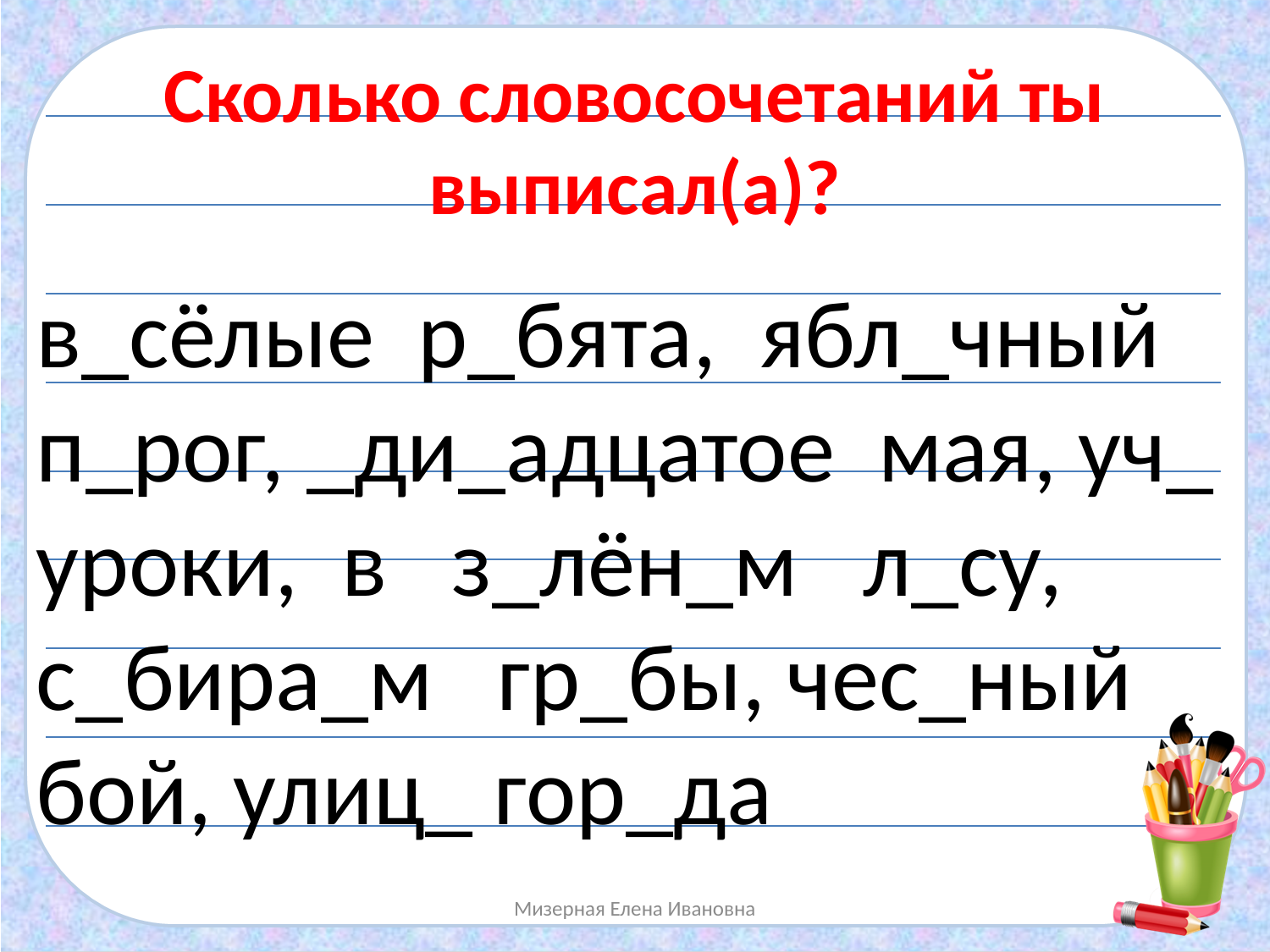

Сколько словосочетаний ты выписал(а)?
в_сёлые  р_бята,  ябл_чный п_рог, _ди_адцатое  мая, уч_ уроки,  в   з_лён_м   л_су,
с_бира_м   гр_бы, чес_ный бой, улиц_ гор_да

Мизерная Елена Ивановна